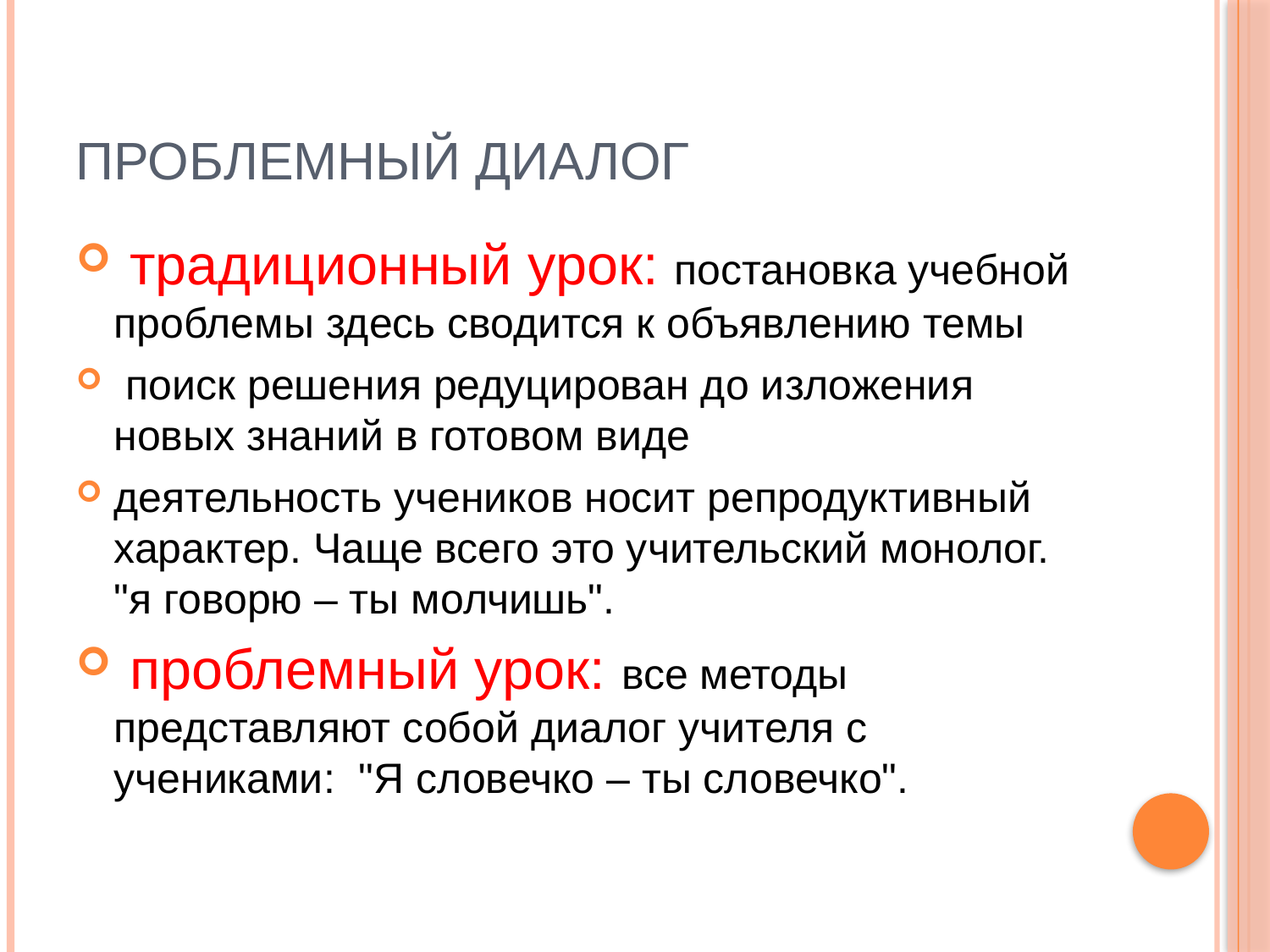

# Проблемный диалог
 традиционный урок: постановка учебной проблемы здесь сводится к объявлению темы
 поиск решения редуцирован до изложения новых знаний в готовом виде
деятельность учеников носит репродуктивный характер. Чаще всего это учительский монолог. "я говорю – ты молчишь".
 проблемный урок: все методы представляют собой диалог учителя с учениками:  "Я словечко – ты словечко".